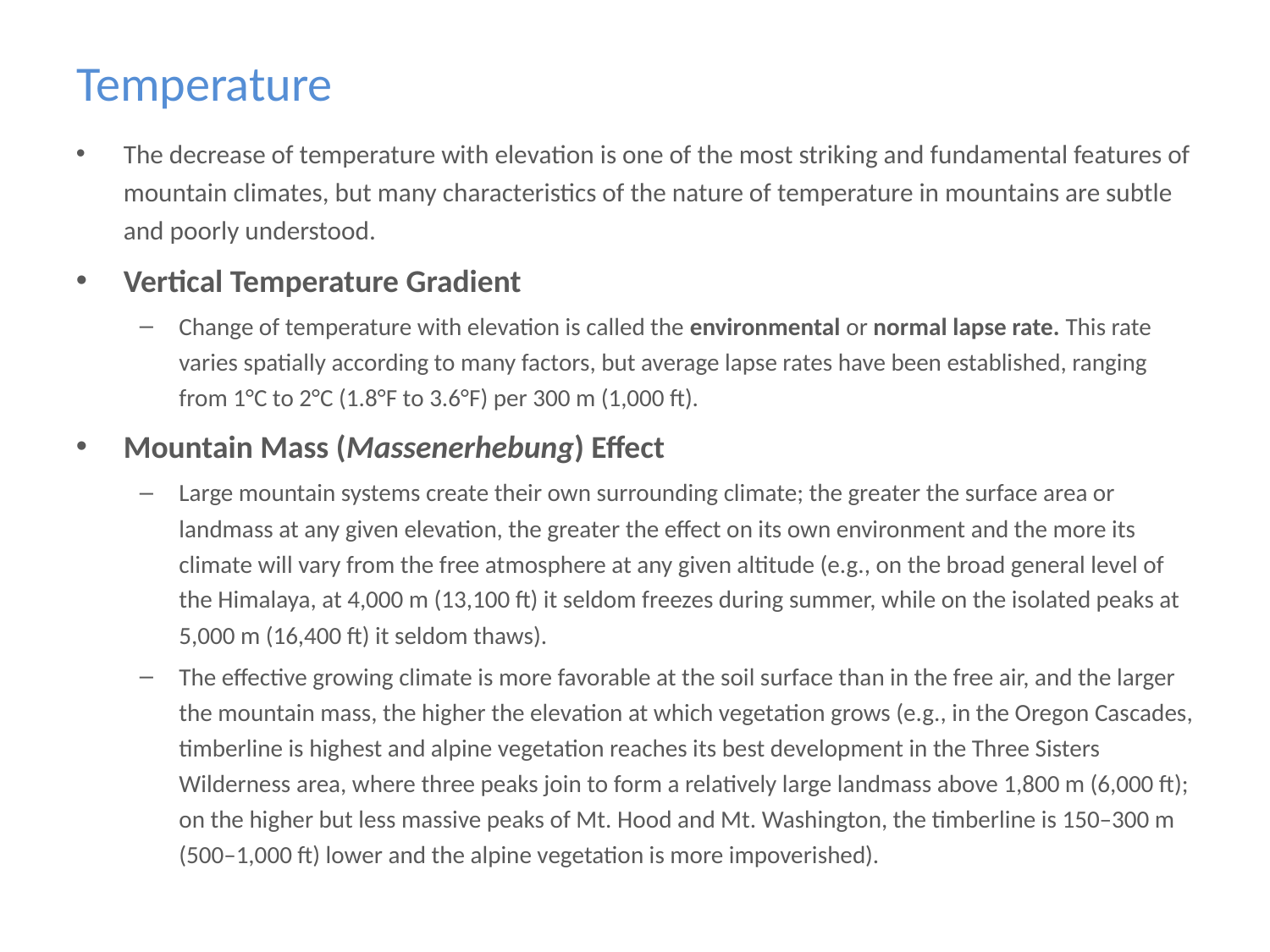

# Temperature

The decrease of temperature with elevation is one of the most striking and fundamental features of mountain climates, but many characteristics of the nature of temperature in mountains are subtle and poorly understood.
Vertical Temperature Gradient
Change of temperature with elevation is called the environmental or normal lapse rate. This rate varies spatially according to many factors, but average lapse rates have been established, ranging from 1°C to 2°C (1.8°F to 3.6°F) per 300 m (1,000 ft).
Mountain Mass (Massenerhebung) Effect
Large mountain systems create their own surrounding climate; the greater the surface area or landmass at any given elevation, the greater the effect on its own environment and the more its climate will vary from the free atmosphere at any given altitude (e.g., on the broad general level of the Himalaya, at 4,000 m (13,100 ft) it seldom freezes during summer, while on the isolated peaks at 5,000 m (16,400 ft) it seldom thaws).
The effective growing climate is more favorable at the soil surface than in the free air, and the larger the mountain mass, the higher the elevation at which vegetation grows (e.g., in the Oregon Cascades, timberline is highest and alpine vegetation reaches its best development in the Three Sisters Wilderness area, where three peaks join to form a relatively large landmass above 1,800 m (6,000 ft); on the higher but less massive peaks of Mt. Hood and Mt. Washington, the timberline is 150–300 m (500–1,000 ft) lower and the alpine vegetation is more impoverished).